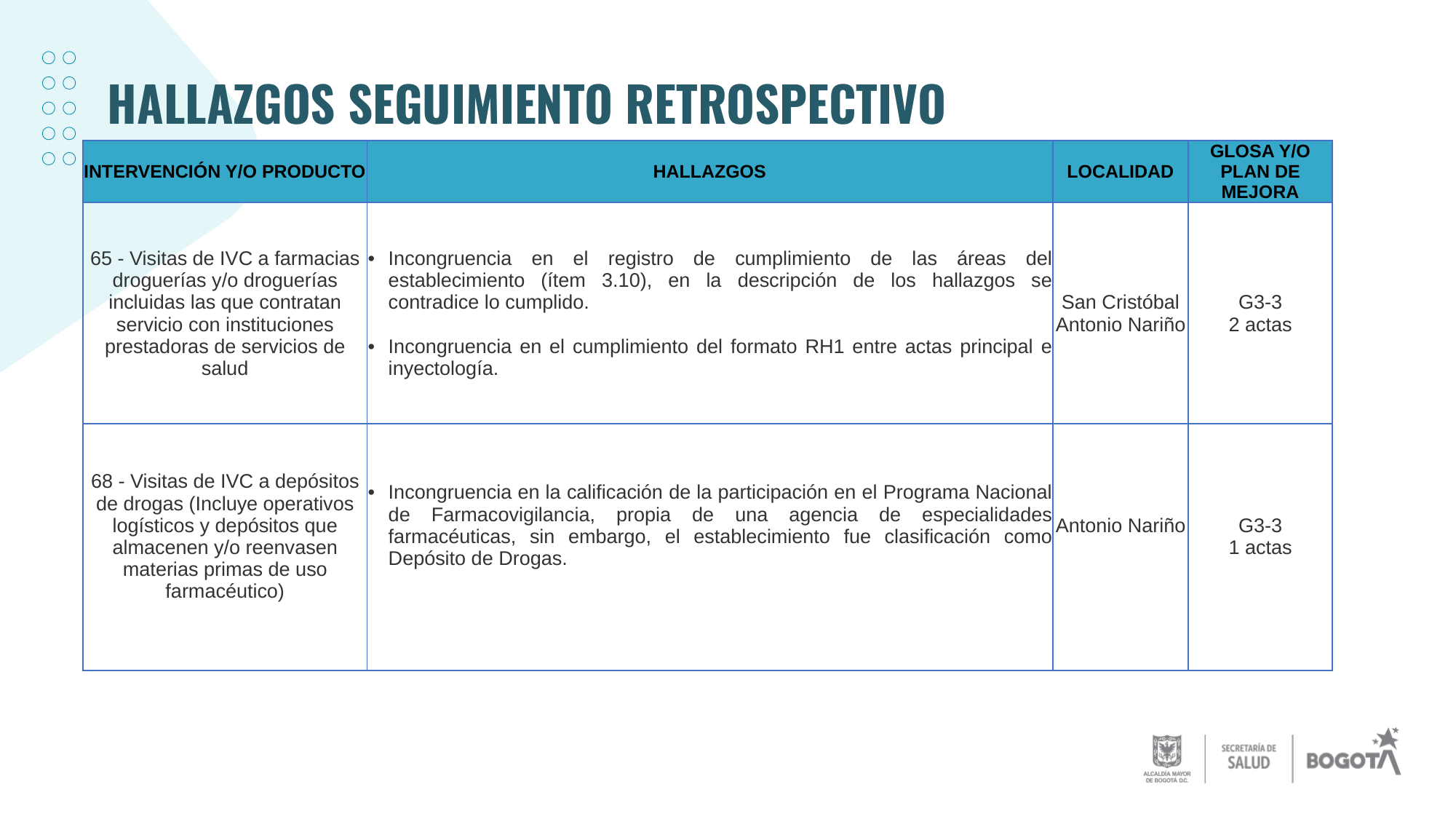

# HALLAZGOS SEGUIMIENTO RETROSPECTIVO
| INTERVENCIÓN Y/O PRODUCTO | HALLAZGOS | LOCALIDAD | GLOSA Y/O PLAN DE MEJORA |
| --- | --- | --- | --- |
| 65 - Visitas de IVC a farmacias droguerías y/o droguerías incluidas las que contratan servicio con instituciones prestadoras de servicios de salud | Incongruencia en el registro de cumplimiento de las áreas del establecimiento (ítem 3.10), en la descripción de los hallazgos se contradice lo cumplido. Incongruencia en el cumplimiento del formato RH1 entre actas principal e inyectología. | San Cristóbal Antonio Nariño | G3-3 2 actas |
| 68 - Visitas de IVC a depósitos de drogas (Incluye operativos logísticos y depósitos que almacenen y/o reenvasen materias primas de uso farmacéutico) | Incongruencia en la calificación de la participación en el Programa Nacional de Farmacovigilancia, propia de una agencia de especialidades farmacéuticas, sin embargo, el establecimiento fue clasificación como Depósito de Drogas. | Antonio Nariño | G3-3 1 actas |